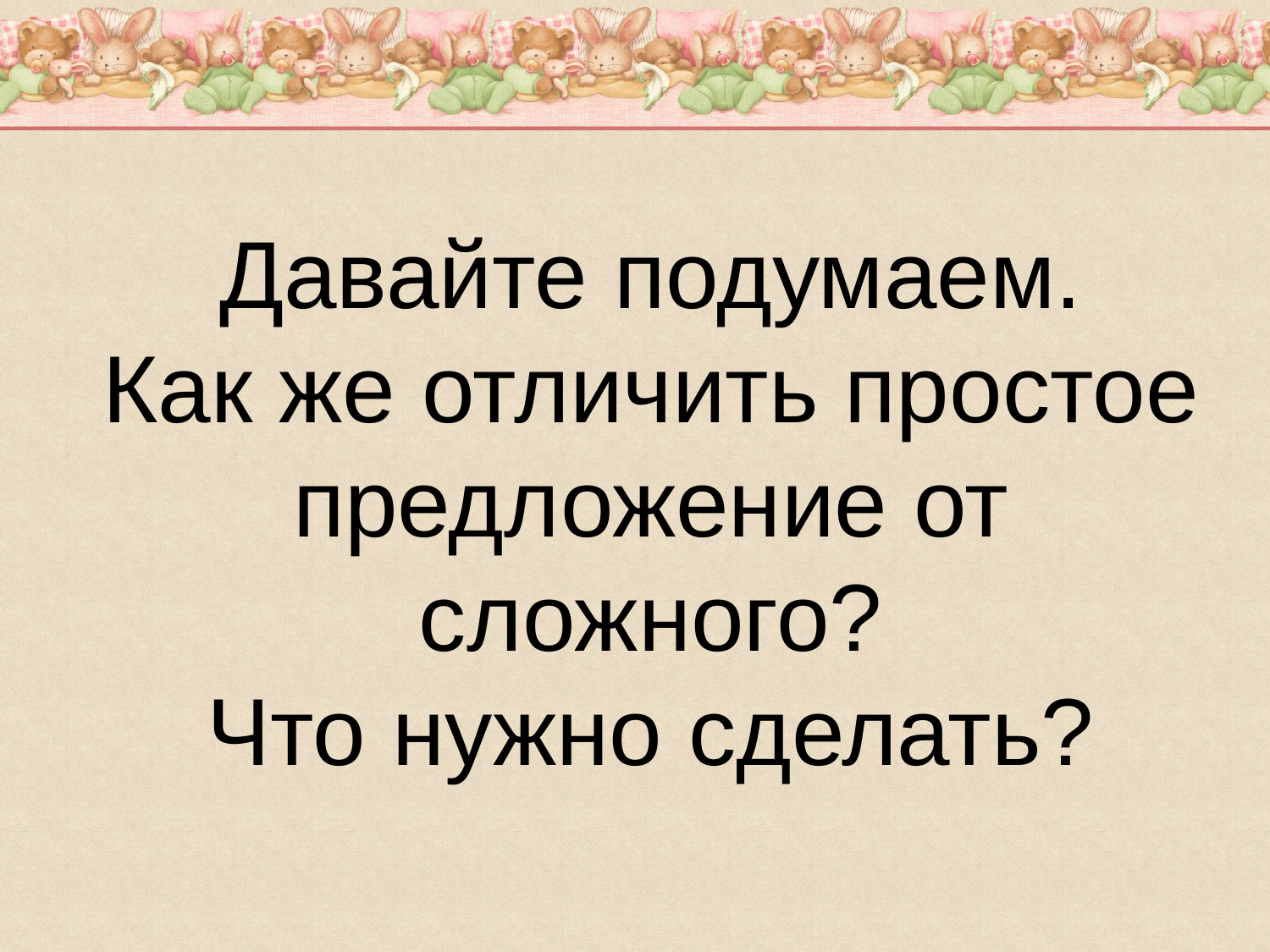

# Давайте подумаем. Как же отличить простое предложение от сложного? Что нужно сделать?